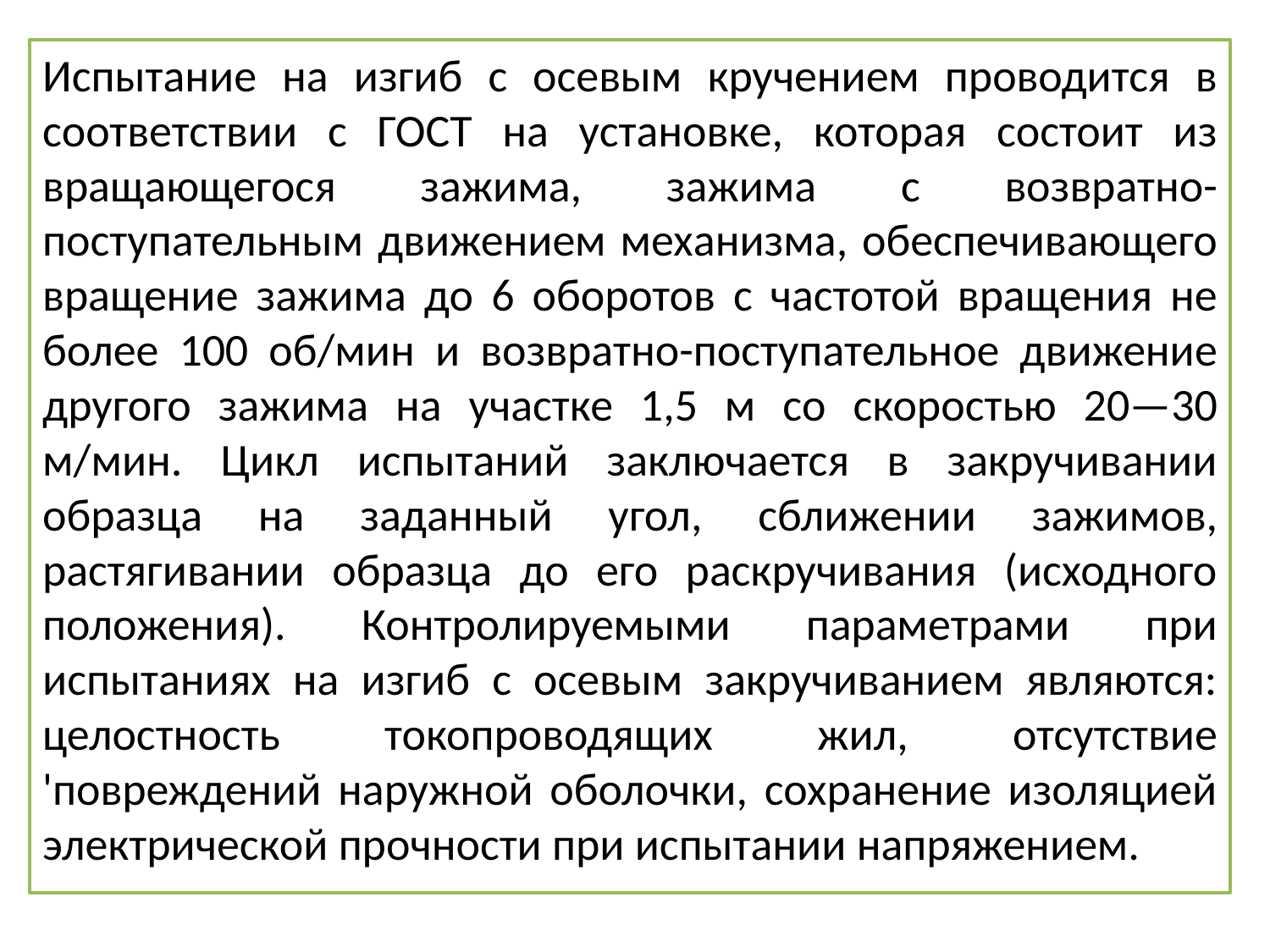

#
Испытание на изгиб с осевым кручением проводится в соответствии с ГОСТ на установке, которая состоит из вращающегося зажима, зажима с возвратно-поступательным движением механизма, обеспечивающего вращение зажима до 6 оборотов с частотой вращения не более 100 об/мин и возвратно-поступательное движение другого зажима на участке 1,5 м со скоростью 20—30 м/мин. Цикл испытаний заключается в закручивании образца на заданный угол, сближении зажимов, растягивании образца до его раскручивания (исходного положения). Контролируемыми параметрами при испытаниях на изгиб с осевым закручиванием являются: целостность токопроводящих жил, отсутствие 'повреждений наружной оболочки, сохранение изоляцией электрической прочности при испытании напряжением.